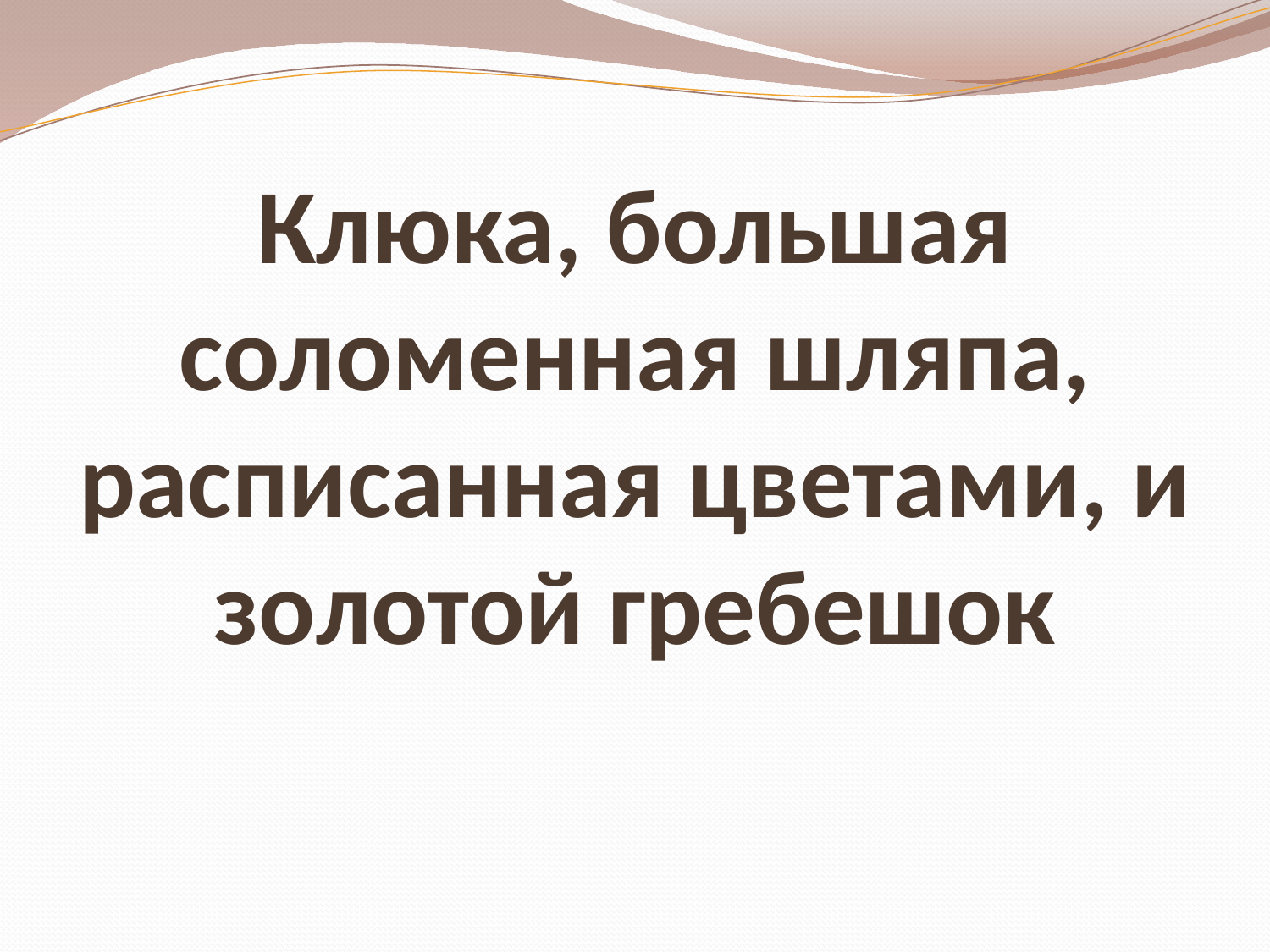

# Клюка, большая соломенная шляпа, расписанная цветами, и золотой гребешок